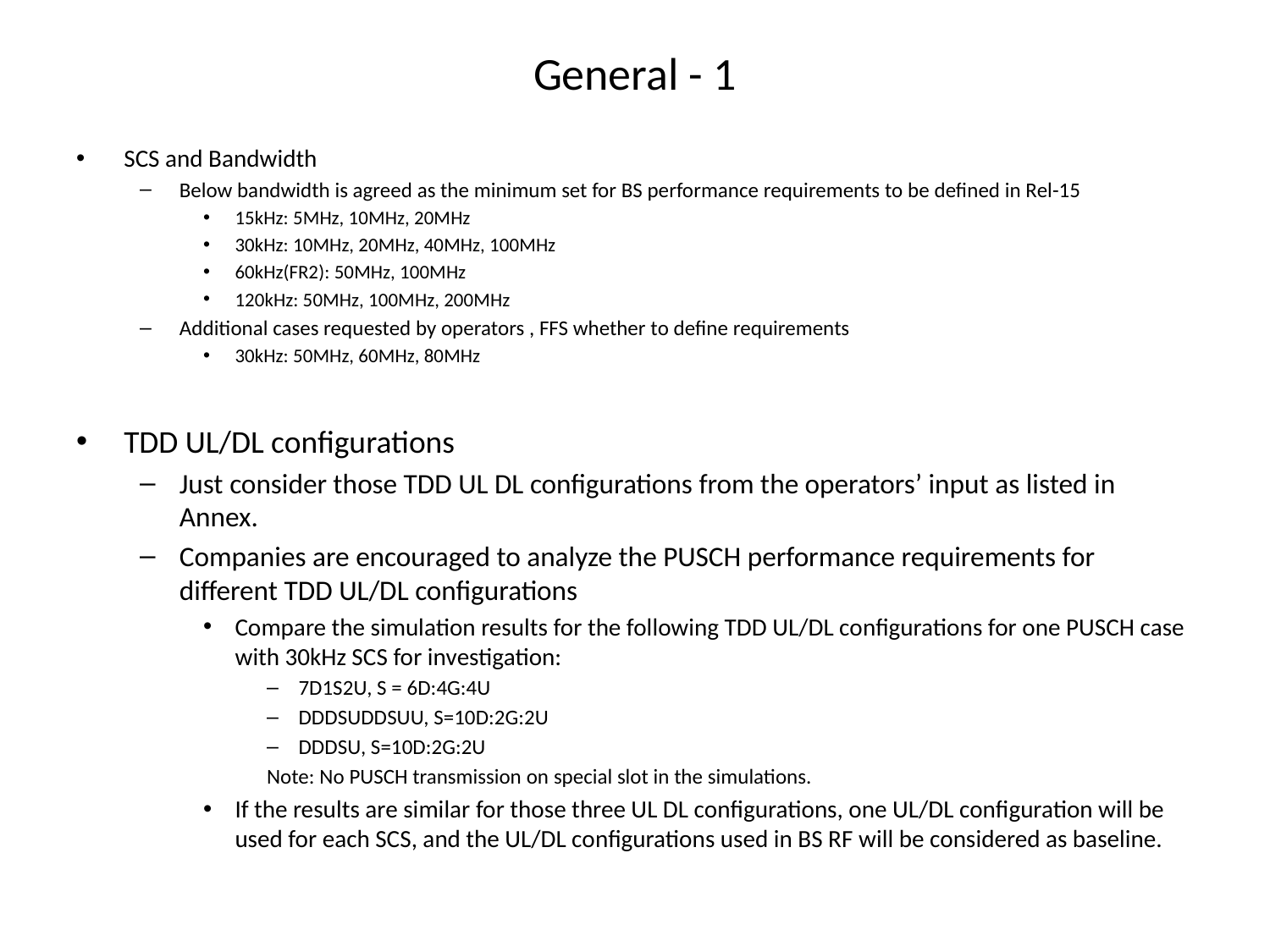

# General - 1
SCS and Bandwidth
Below bandwidth is agreed as the minimum set for BS performance requirements to be defined in Rel-15
15kHz: 5MHz, 10MHz, 20MHz
30kHz: 10MHz, 20MHz, 40MHz, 100MHz
60kHz(FR2): 50MHz, 100MHz
120kHz: 50MHz, 100MHz, 200MHz
Additional cases requested by operators , FFS whether to define requirements
30kHz: 50MHz, 60MHz, 80MHz

TDD UL/DL configurations
Just consider those TDD UL DL configurations from the operators’ input as listed in Annex.
Companies are encouraged to analyze the PUSCH performance requirements for different TDD UL/DL configurations
Compare the simulation results for the following TDD UL/DL configurations for one PUSCH case with 30kHz SCS for investigation:
7D1S2U, S = 6D:4G:4U
DDDSUDDSUU, S=10D:2G:2U
DDDSU, S=10D:2G:2U
Note: No PUSCH transmission on special slot in the simulations.
If the results are similar for those three UL DL configurations, one UL/DL configuration will be used for each SCS, and the UL/DL configurations used in BS RF will be considered as baseline.